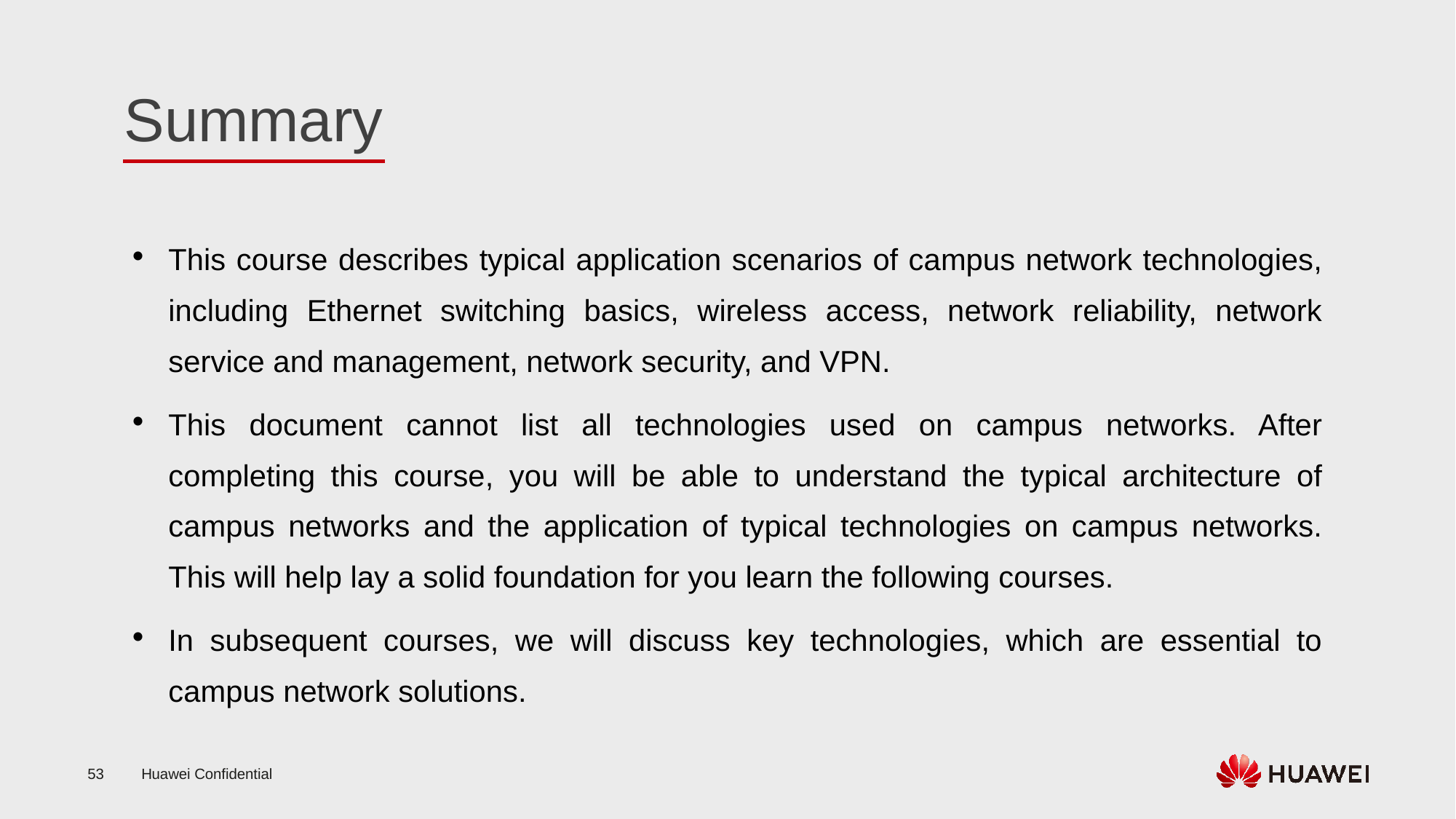

This course describes typical application scenarios of campus network technologies, including Ethernet switching basics, wireless access, network reliability, network service and management, network security, and VPN.
This document cannot list all technologies used on campus networks. After completing this course, you will be able to understand the typical architecture of campus networks and the application of typical technologies on campus networks. This will help lay a solid foundation for you learn the following courses.
In subsequent courses, we will discuss key technologies, which are essential to campus network solutions.